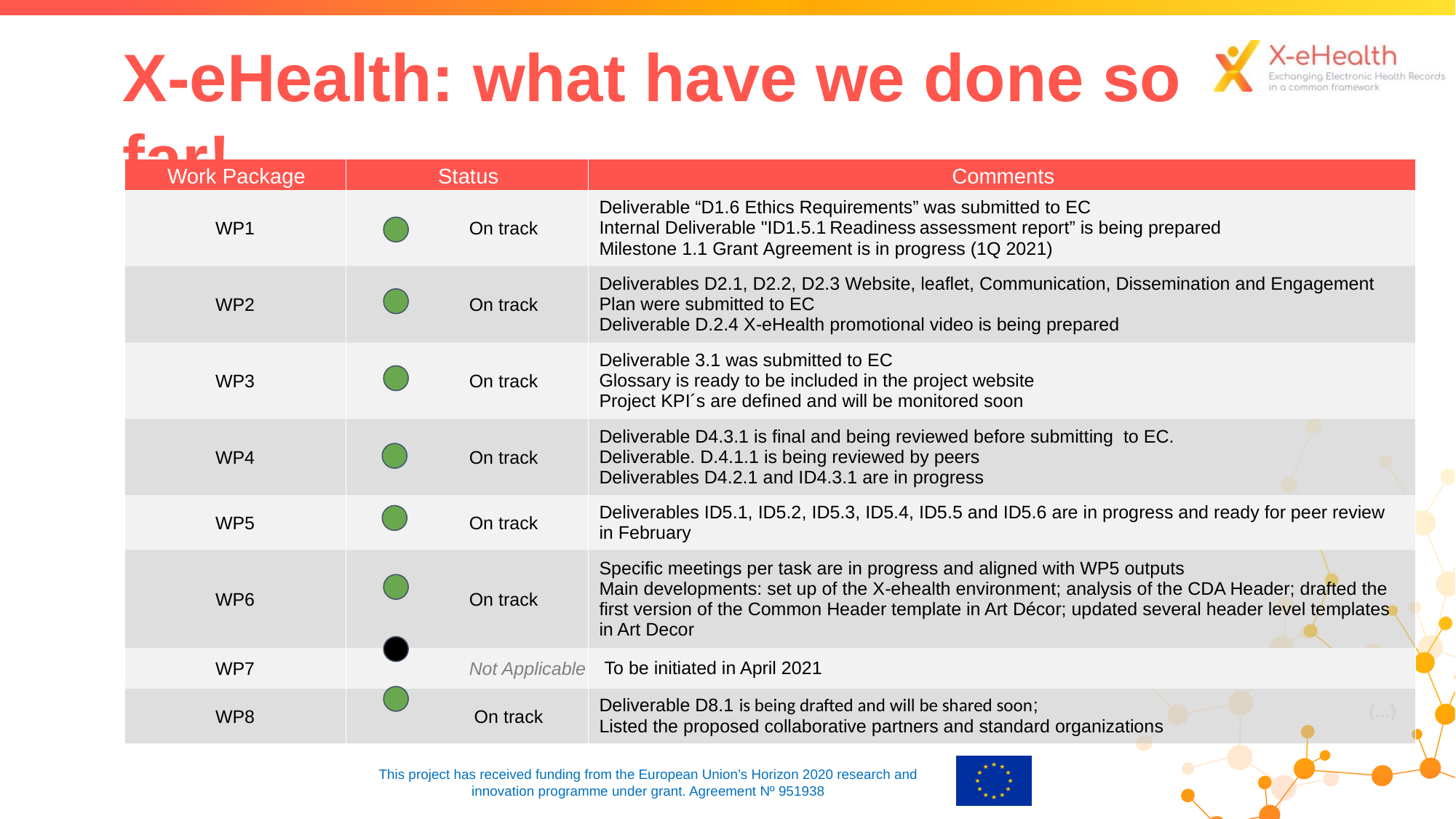

X-eHealth: what have we done so far!
| Work Package | Status | Comments |
| --- | --- | --- |
| WP1 | On track | Deliverable “D1.6 Ethics Requirements” was submitted to EC​ Internal Deliverable "ID1.5.1 Readiness assessment report” is being prepared Milestone 1.1 Grant Agreement is in progress (1Q 2021)​ |
| WP2 | On track | Deliverables D2.1, D2.2, D2.3 Website, leaflet, Communication, Dissemination and Engagement Plan were submitted to EC​ Deliverable D.2.4 X-eHealth promotional video is being prepared​ |
| WP3 | On track | Deliverable 3.1 was submitted to EC Glossary is ready to be included in the project website​ Project KPI´s are defined and will be monitored soon |
| WP4 | On track | Deliverable D4.3.1 is final and being reviewed before submitting  to EC. Deliverable. D.4.1.1 is being reviewed by peers Deliverables D4.2.1 and ID4.3.1 are in progress |
| WP5 | On track | Deliverables ID5.1, ID5.2, ID5.3, ID5.4, ID5.5 and ID5.6 are in progress and ready for peer review in February |
| WP6 | On track | Specific meetings per task are in progress and aligned with WP5 outputs Main developments: set up of the X-ehealth environment; analysis of the CDA Header; drafted the first version of the Common Header template in Art Décor; updated several header level templates in Art Decor ​ |
| WP7 | Not Applicable | To be initiated in April 2021​ |
| WP8 | On track | Deliverable D8.1 is being drafted and will be shared soon; Listed the proposed collaborative partners and standard organizations​ |

(...)